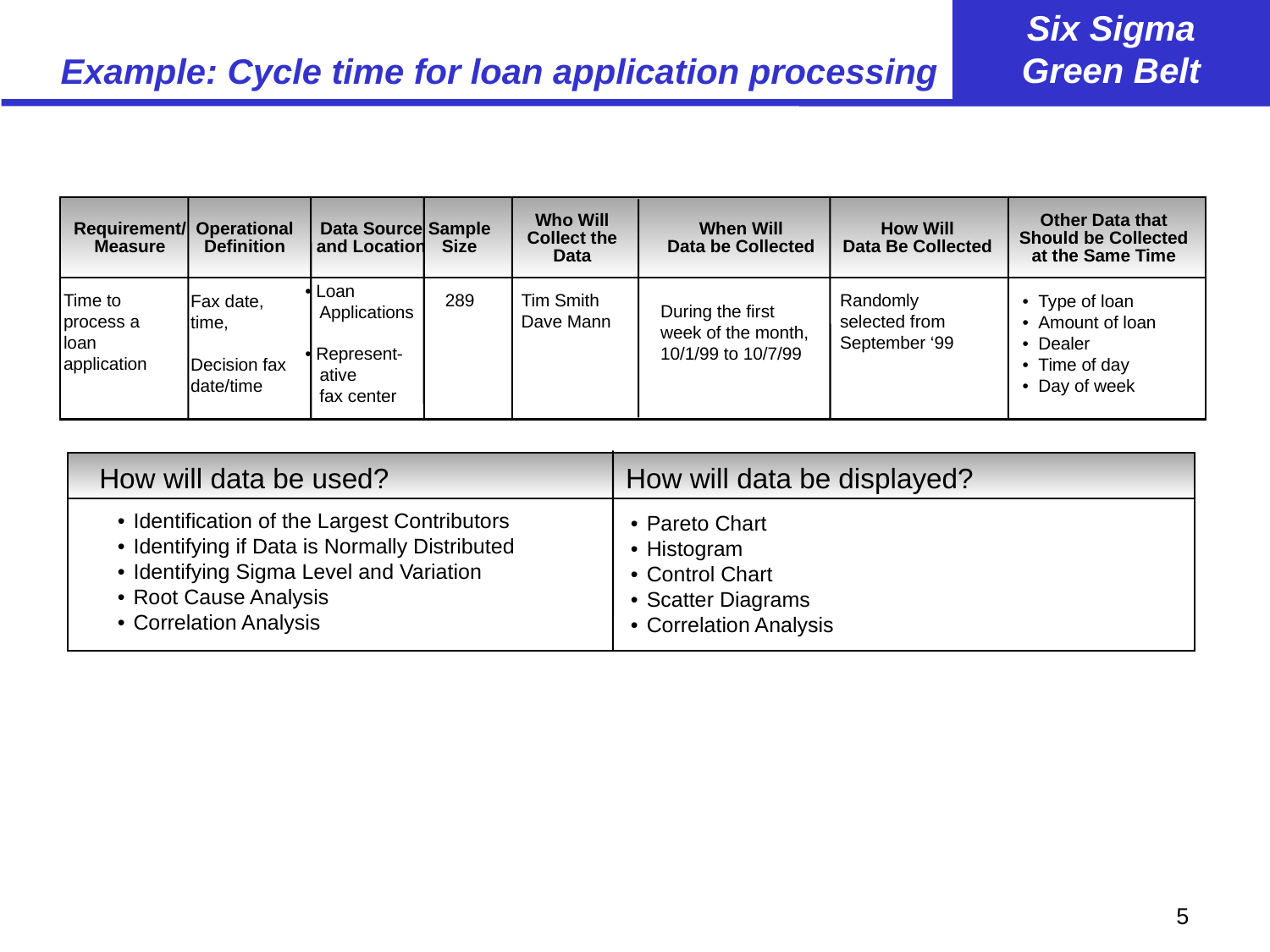

# Example: Cycle time for loan application processing

Who Will
Collect the
Data
Other Data that
Should be Collected
at the Same Time
Requirement/
Measure
Operational
Definition
Data Source
and Location
Sample
Size
When Will
Data be Collected
How Will
Data Be Collected
• Loan
   Applications

• Represent-
   ative
   fax center
Time to
process a
loan
application
289
Tim Smith
Dave Mann
Randomly selected from September ‘99
Fax date, time,

Decision fax date/time
•	Type of loan
•	Amount of loan
•	Dealer
•	Time of day
•	Day of week
During the first week of the month, 10/1/99 to 10/7/99

How will data be used?
How will data be displayed?

•	Identification of the Largest Contributors
•	Identifying if Data is Normally Distributed
•	Identifying Sigma Level and Variation
•	Root Cause Analysis
•	Correlation Analysis
•	Pareto Chart
•	Histogram
•	Control Chart
•	Scatter Diagrams
•	Correlation Analysis